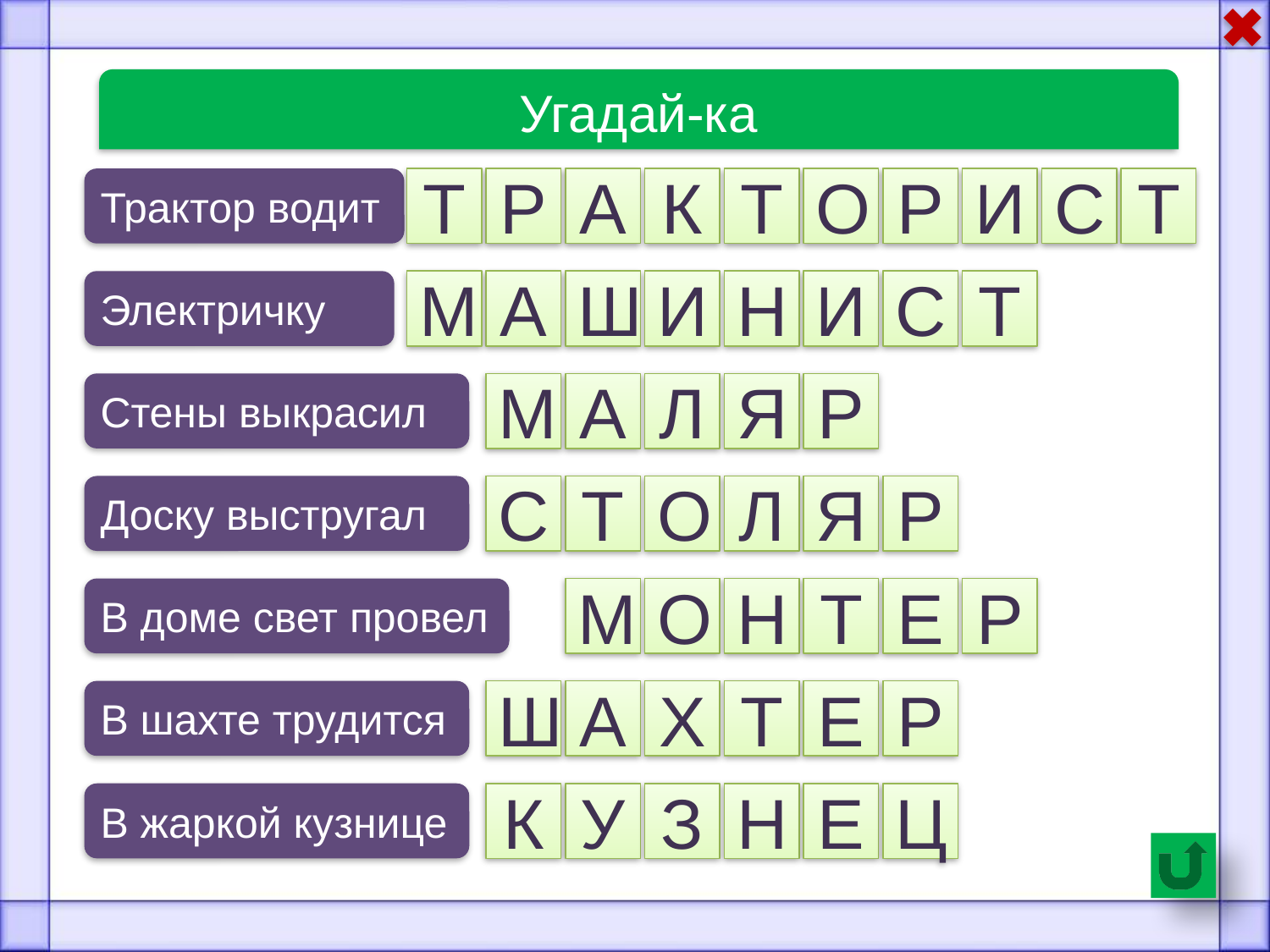

Угадай-ка
Трактор водит
Т
Р
А
К
Т
О
Р
И
С
Т
Электричку
М
А
Ш
И
Н
И
С
Т
Стены выкрасил
М
А
Л
Я
Р
Доску выстругал
С
Т
О
Л
Я
Р
В доме свет провел
М
О
Н
Т
Е
Р
В шахте трудится
Ш
А
Х
Т
Е
Р
В жаркой кузнице
К
У
З
Н
Е
Ц